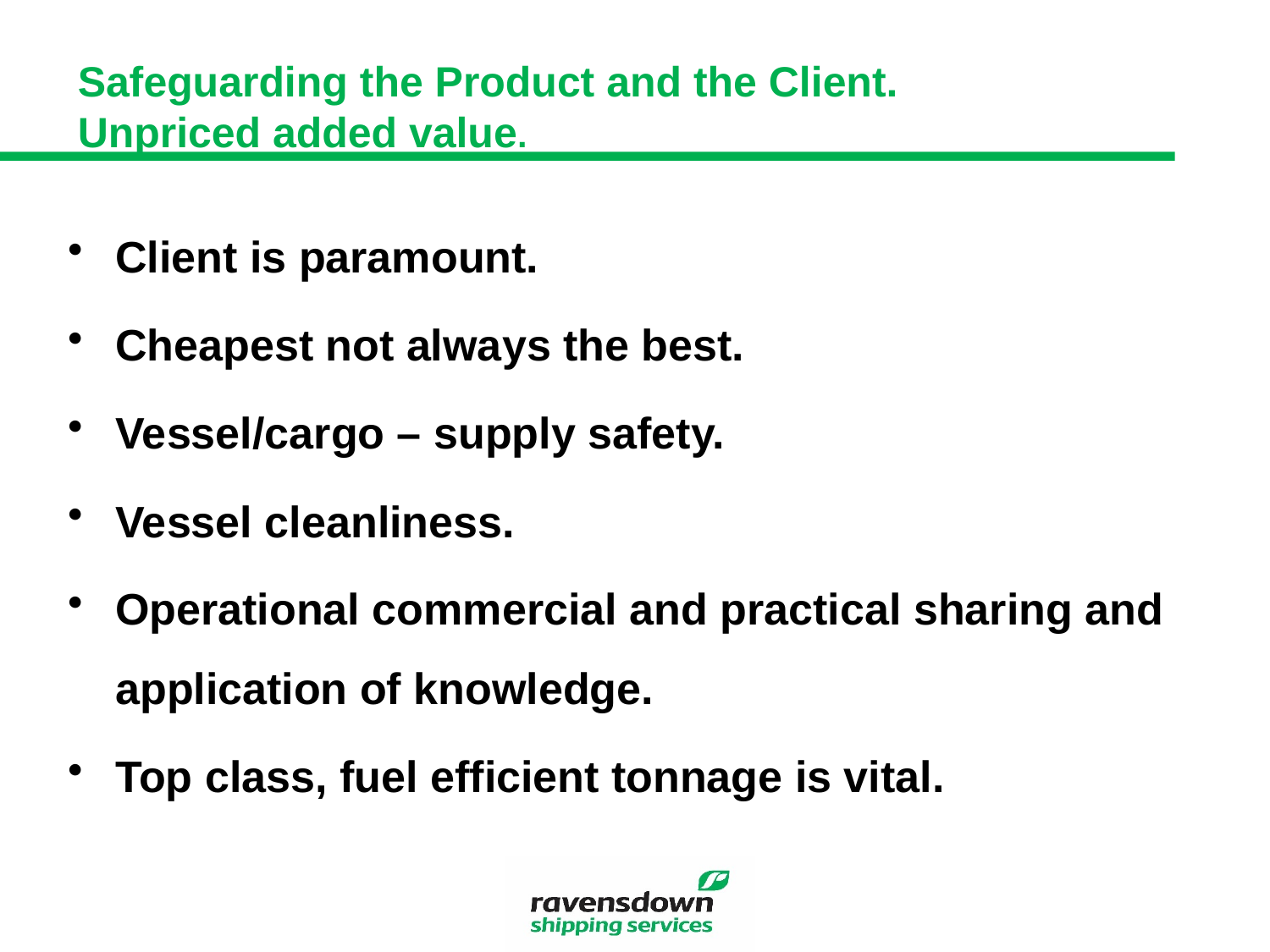

# Safeguarding the Product and the Client. Unpriced added value.
Client is paramount.
Cheapest not always the best.
Vessel/cargo – supply safety.
Vessel cleanliness.
Operational commercial and practical sharing and application of knowledge.
Top class, fuel efficient tonnage is vital.